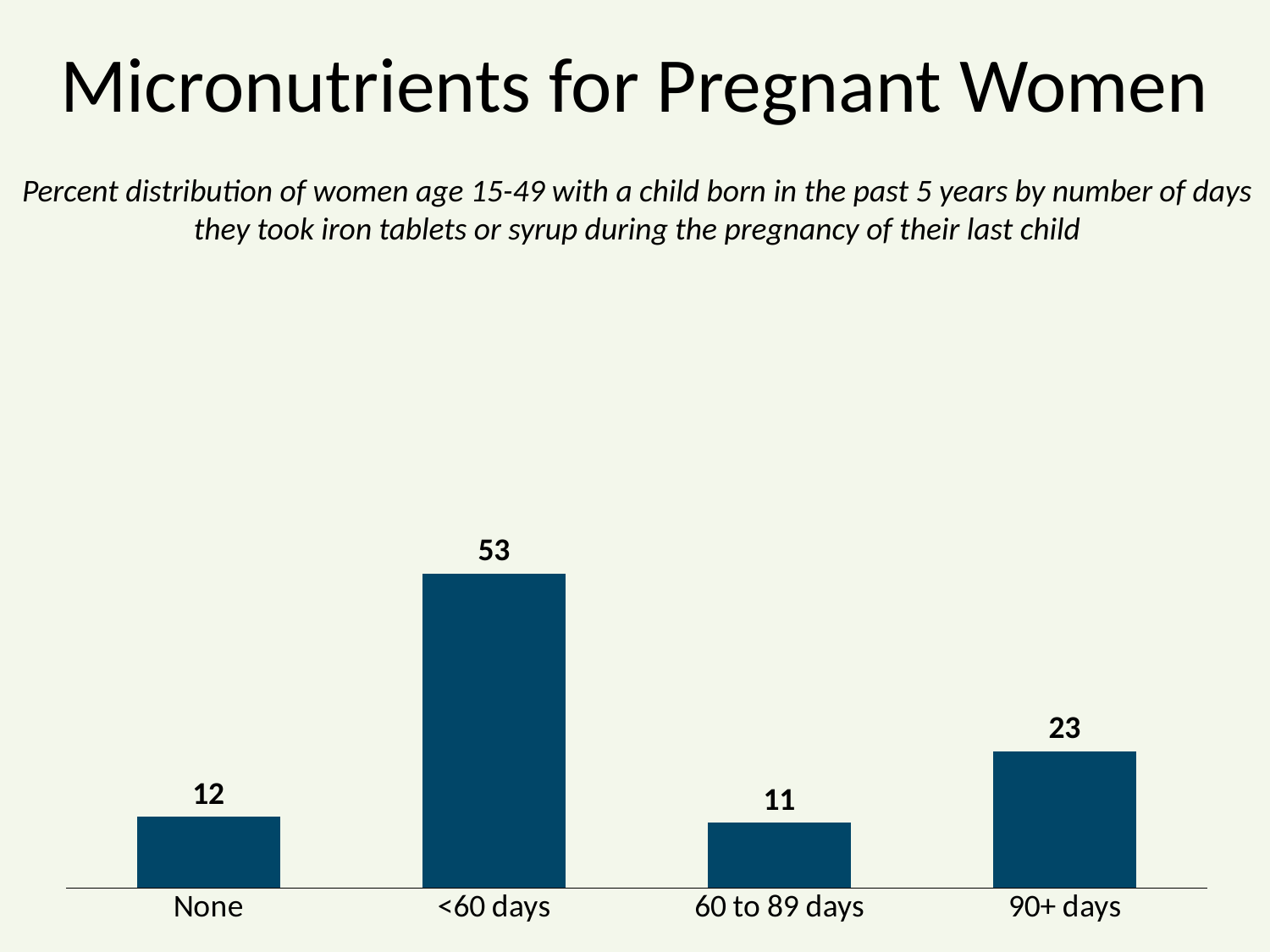

# Micronutrients for Pregnant Women
Percent distribution of women age 15-49 with a child born in the past 5 years by number of days they took iron tablets or syrup during the pregnancy of their last child

### Chart

| Category | Series 1 |
|---|---|
| None | 12.0 |
| <60 days | 53.0 |
| 60 to 89 days | 11.0 |
| 90+ days | 23.0 |